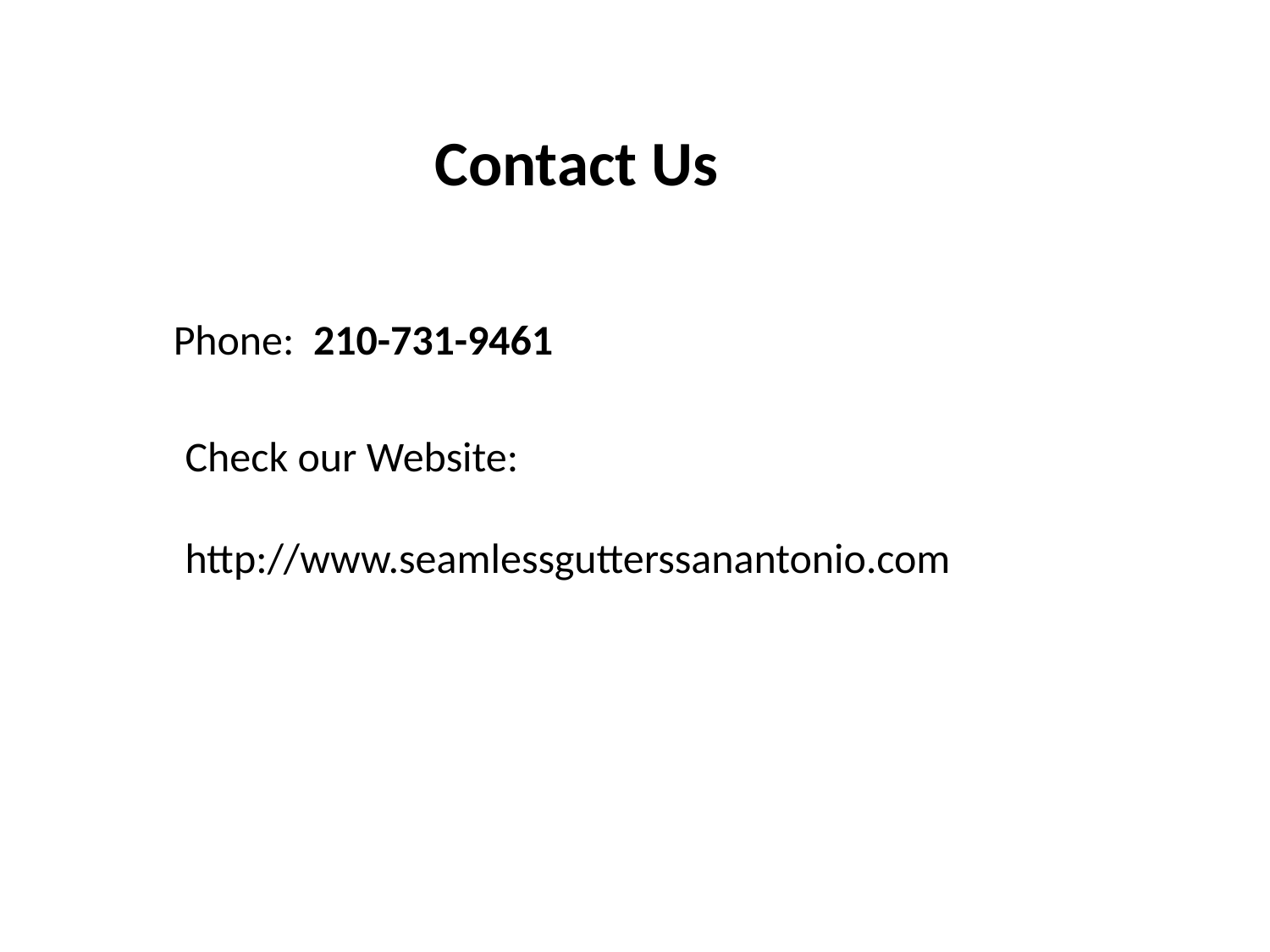

Contact Us
Phone:  210-731-9461
Check our Website:

http://www.seamlessgutterssanantonio.com